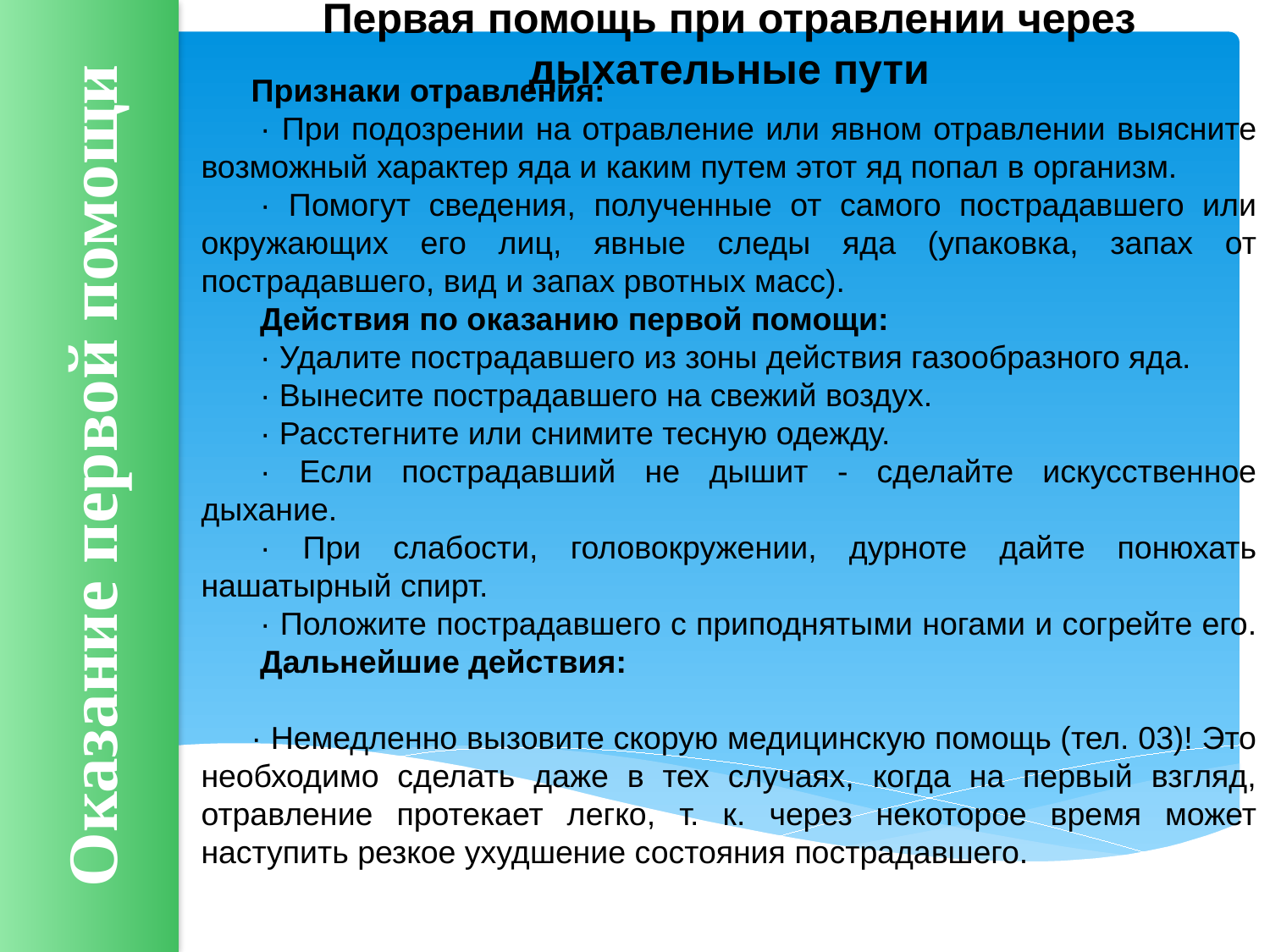

Первая помощь при отравлении через дыхательные пути

Признаки отравления:
 · При подозрении на отравление или явном отравлении выясните возможный характер яда и каким путем этот яд попал в организм.
 · Помогут сведения, полученные от самого пострадавшего или окружающих его лиц, явные следы яда (упаковка, запах от пострадавшего, вид и запах рвотных масс).
 Действия по оказанию первой помощи:
 · Удалите пострадавшего из зоны действия газообразного яда.
 · Вынесите пострадавшего на свежий воздух.
 · Расстегните или снимите тесную одежду.
 · Если пострадавший не дышит - сделайте искусственное дыхание.
 · При слабости, головокружении, дурноте дайте понюхать нашатырный спирт.
 · Положите пострадавшего с приподнятыми ногами и согрейте его.
 Дальнейшие действия:

· Немедленно вызовите скорую медицинскую помощь (тел. 03)! Это необходимо сделать даже в тех случаях, когда на первый взгляд, отравление протекает легко, т. к. через некоторое время может наступить резкое ухудшение состояния пострадавшего.
Оказание первой помощи